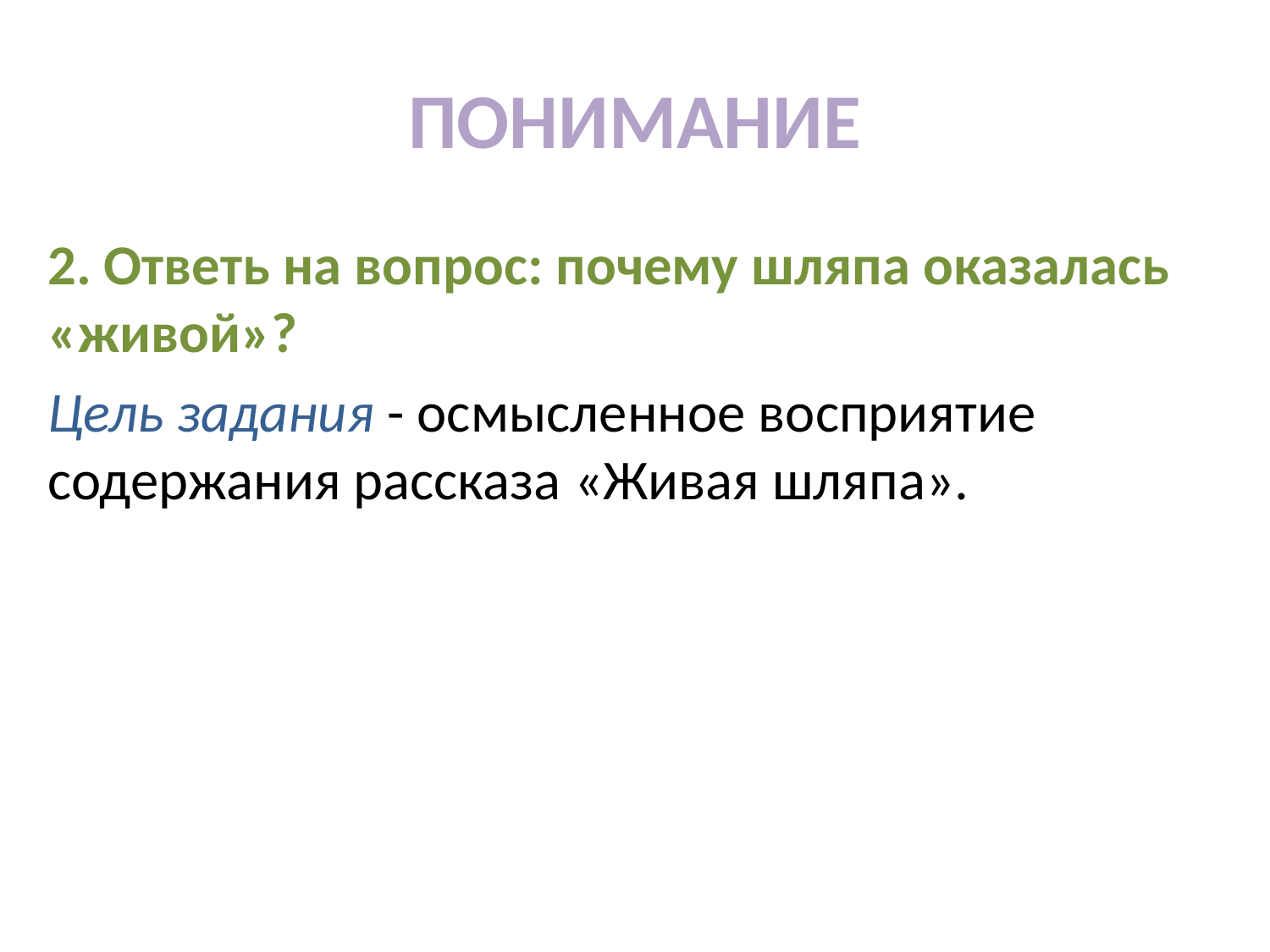

# ПОНИМАНИЕ
2. Ответь на вопрос: почему шляпа оказалась «живой»?
Цель задания - осмысленное восприятие содержания рассказа «Живая шляпа».